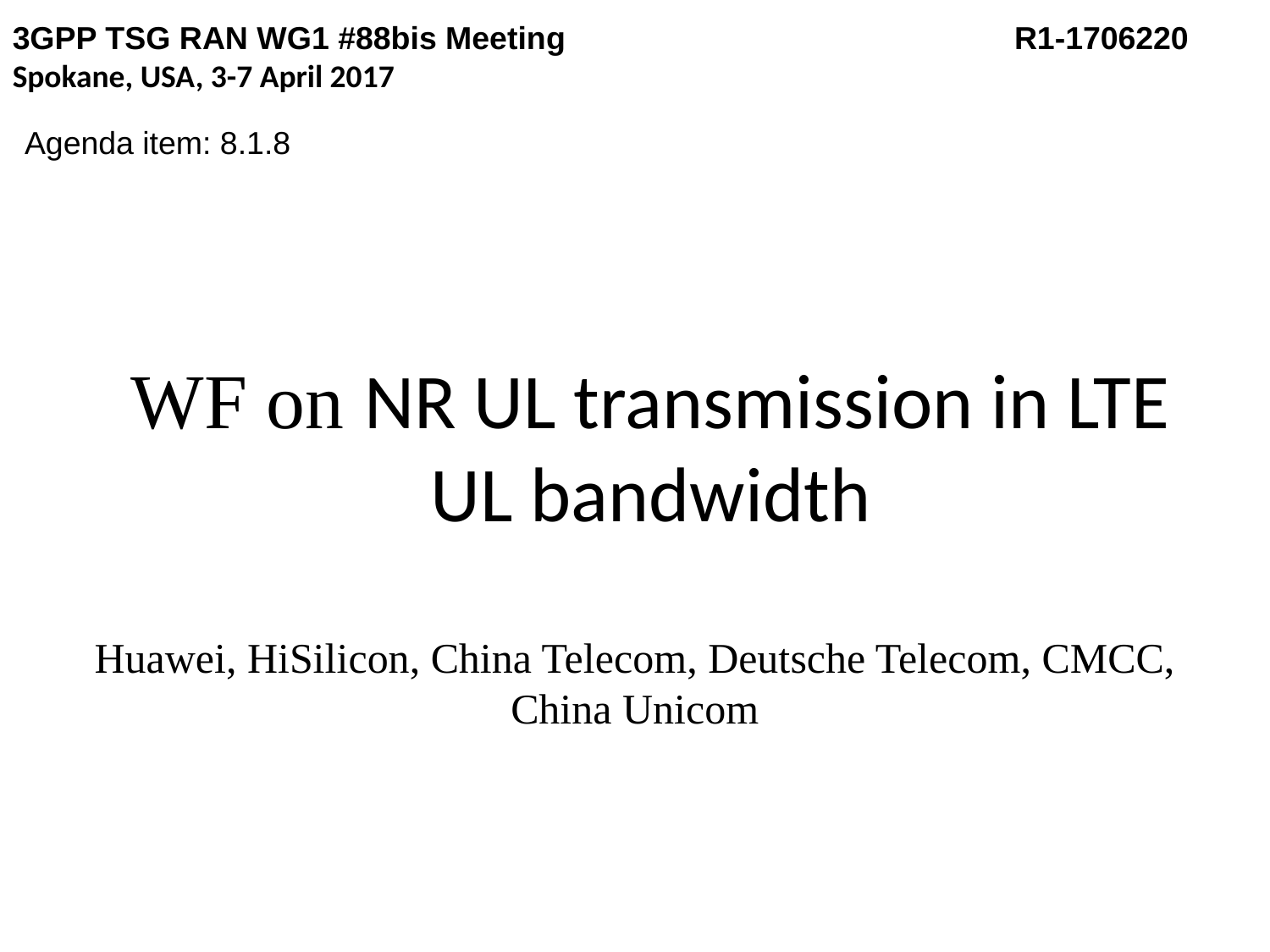

3GPP TSG RAN WG1 #88bis Meeting  		                           R1-1706220
Spokane, USA, 3-7 April 2017
Agenda item: 8.1.8
# WF on NR UL transmission in LTE UL bandwidth
Huawei, HiSilicon, China Telecom, Deutsche Telecom, CMCC, China Unicom